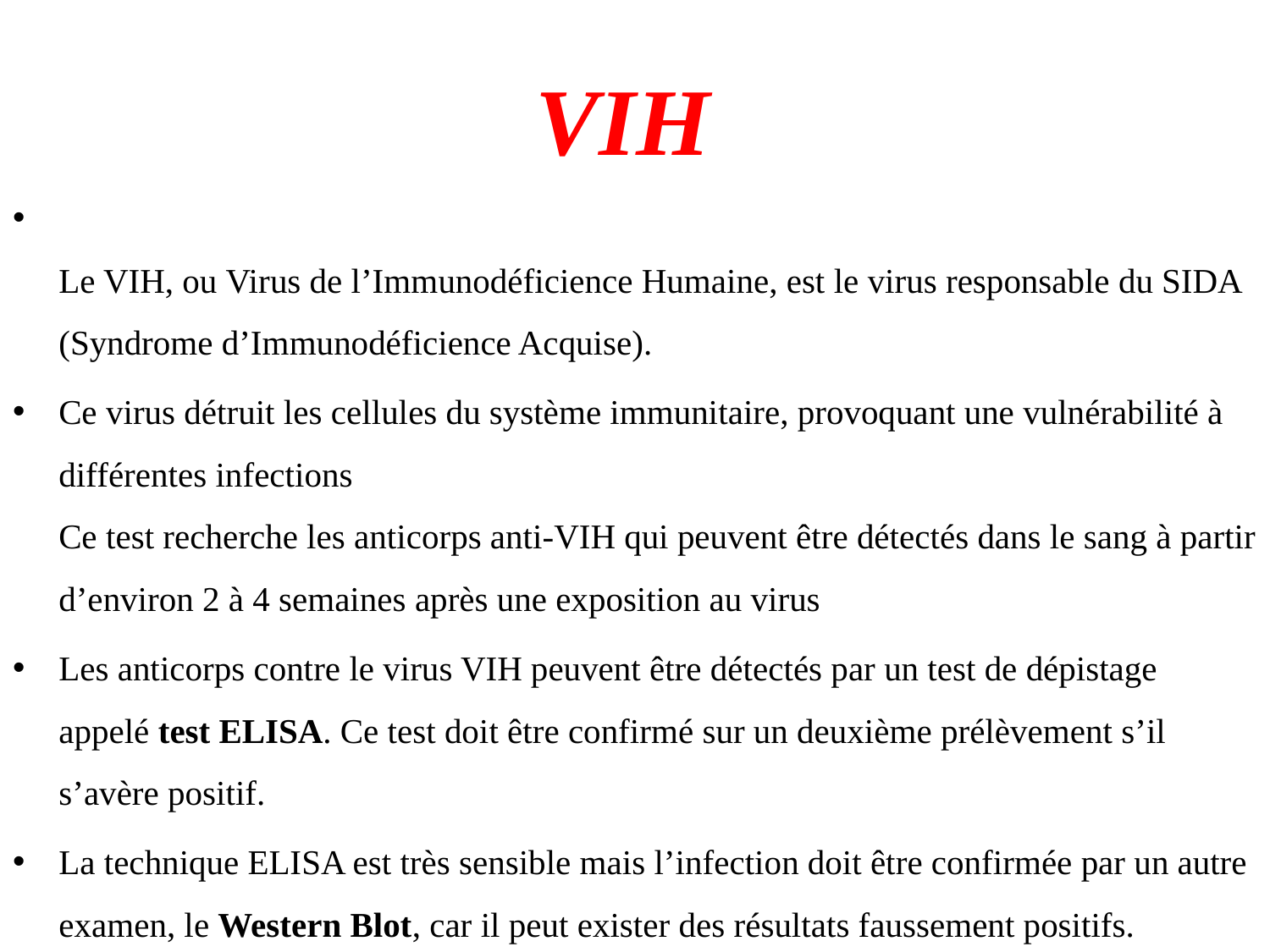

# VIH
Le VIH, ou Virus de l’Immunodéficience Humaine, est le virus responsable du SIDA (Syndrome d’Immunodéficience Acquise).
Ce virus détruit les cellules du système immunitaire, provoquant une vulnérabilité à différentes infections
Ce test recherche les anticorps anti-VIH qui peuvent être détectés dans le sang à partir d’environ 2 à 4 semaines après une exposition au virus
Les anticorps contre le virus VIH peuvent être détectés par un test de dépistage appelé test ELISA. Ce test doit être confirmé sur un deuxième prélèvement s’il s’avère positif.
La technique ELISA est très sensible mais l’infection doit être confirmée par un autre examen, le Western Blot, car il peut exister des résultats faussement positifs.